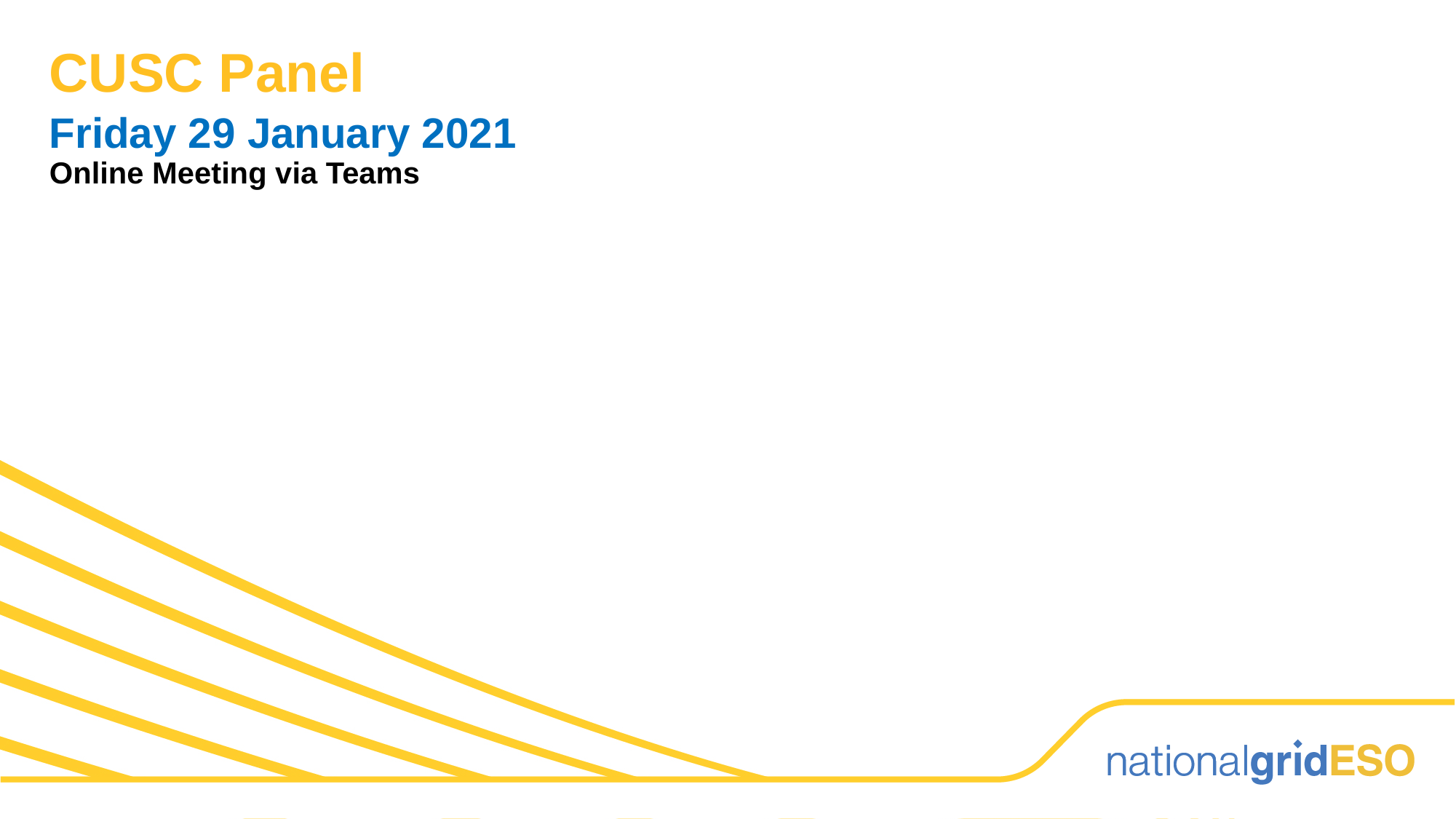

CUSC Panel
# Friday 29 January 2021
Online Meeting via Teams